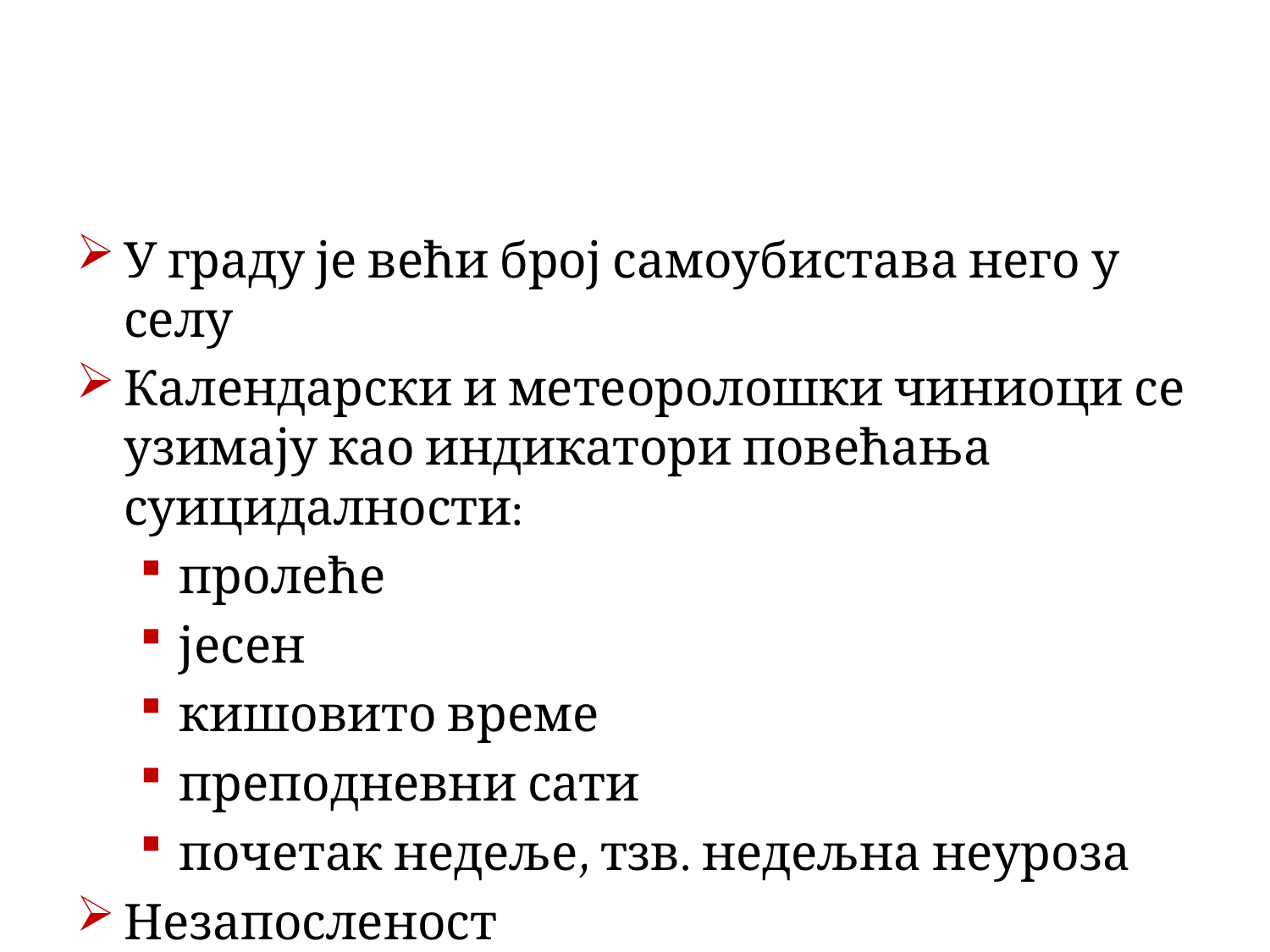

#
У граду је већи број самоубистава него у селу
Календарски и метеоролошки чиниоци се узимају као индикатори повећања суицидалности:
пролеће
јесен
кишовито време
преподневни сати
почетак недеље, тзв. недељна неуроза
Незапосленост